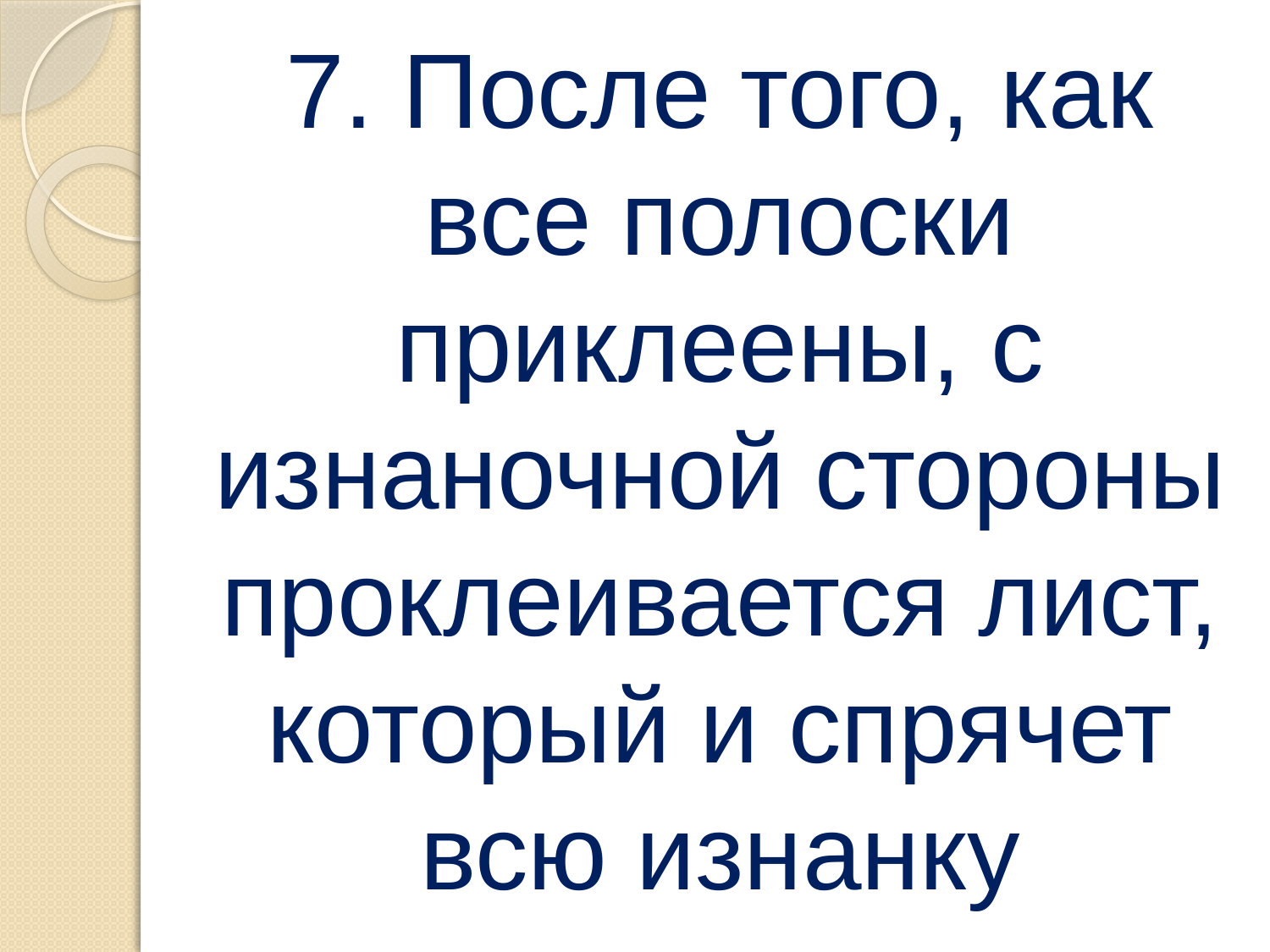

# 7. После того, как все полоски приклеены, с изнаночной стороны проклеивается лист, который и спрячет всю изнанку